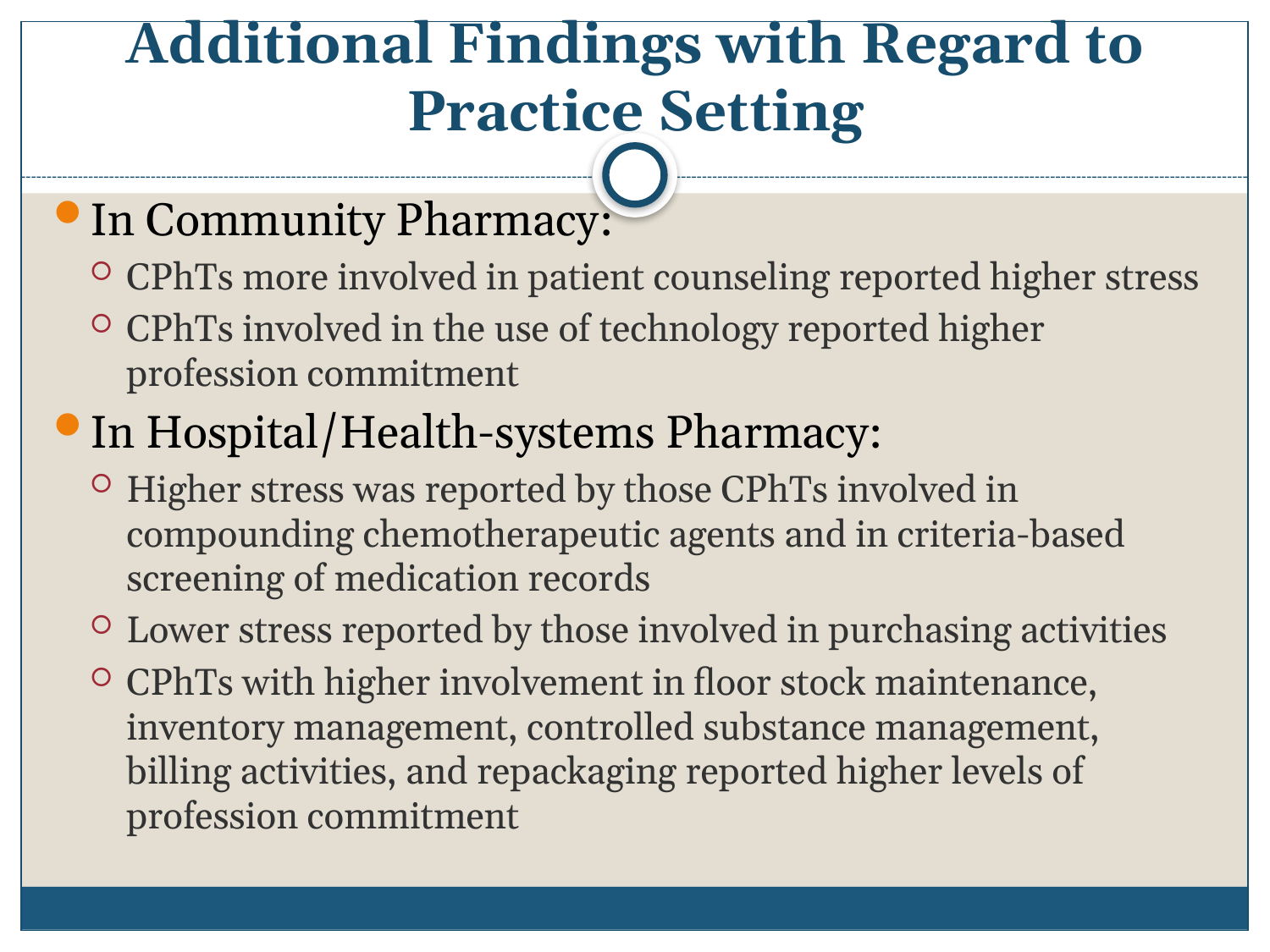

# Additional Findings with Regard to Practice Setting
In Community Pharmacy:
CPhTs more involved in patient counseling reported higher stress
CPhTs involved in the use of technology reported higher profession commitment
In Hospital/Health-systems Pharmacy:
Higher stress was reported by those CPhTs involved in compounding chemotherapeutic agents and in criteria-based screening of medication records
Lower stress reported by those involved in purchasing activities
CPhTs with higher involvement in floor stock maintenance, inventory management, controlled substance management, billing activities, and repackaging reported higher levels of profession commitment